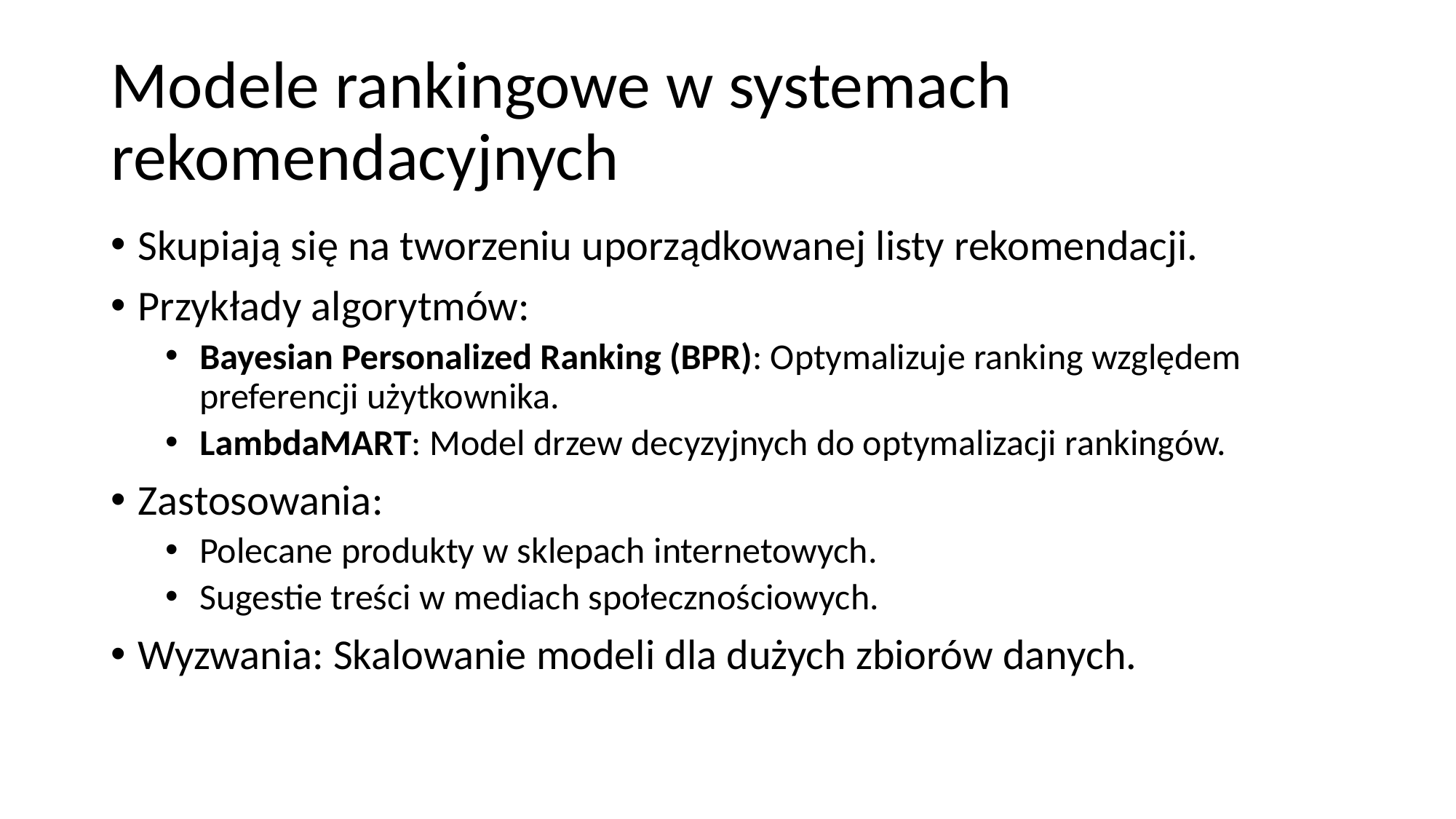

# Modele rankingowe w systemach rekomendacyjnych
Skupiają się na tworzeniu uporządkowanej listy rekomendacji.
Przykłady algorytmów:
Bayesian Personalized Ranking (BPR): Optymalizuje ranking względem preferencji użytkownika.
LambdaMART: Model drzew decyzyjnych do optymalizacji rankingów.
Zastosowania:
Polecane produkty w sklepach internetowych.
Sugestie treści w mediach społecznościowych.
Wyzwania: Skalowanie modeli dla dużych zbiorów danych.